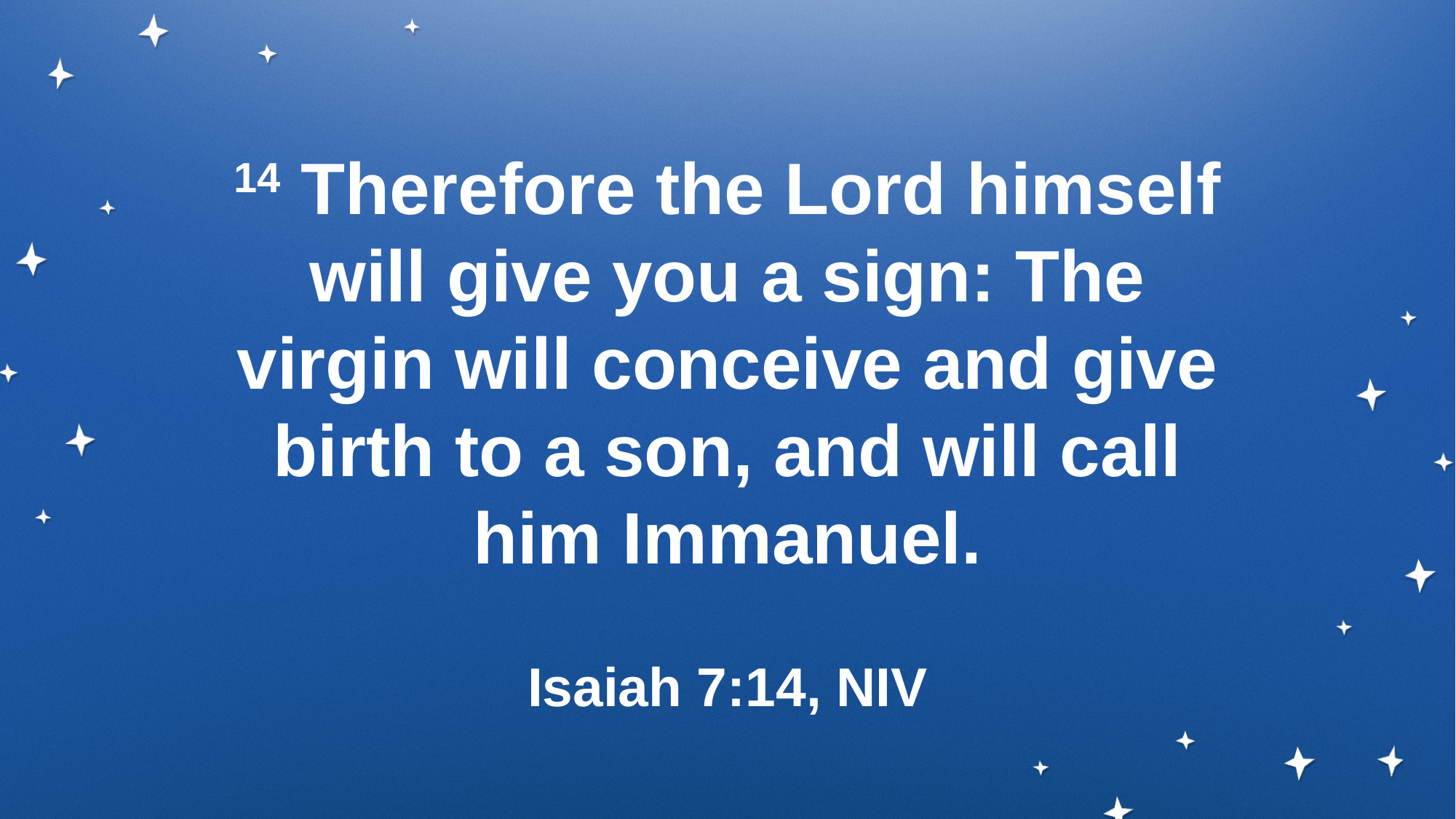

# 14 Therefore the Lord himself will give you a sign: The virgin will conceive and give birth to a son, and will call him Immanuel.
Isaiah 7:14, NIV